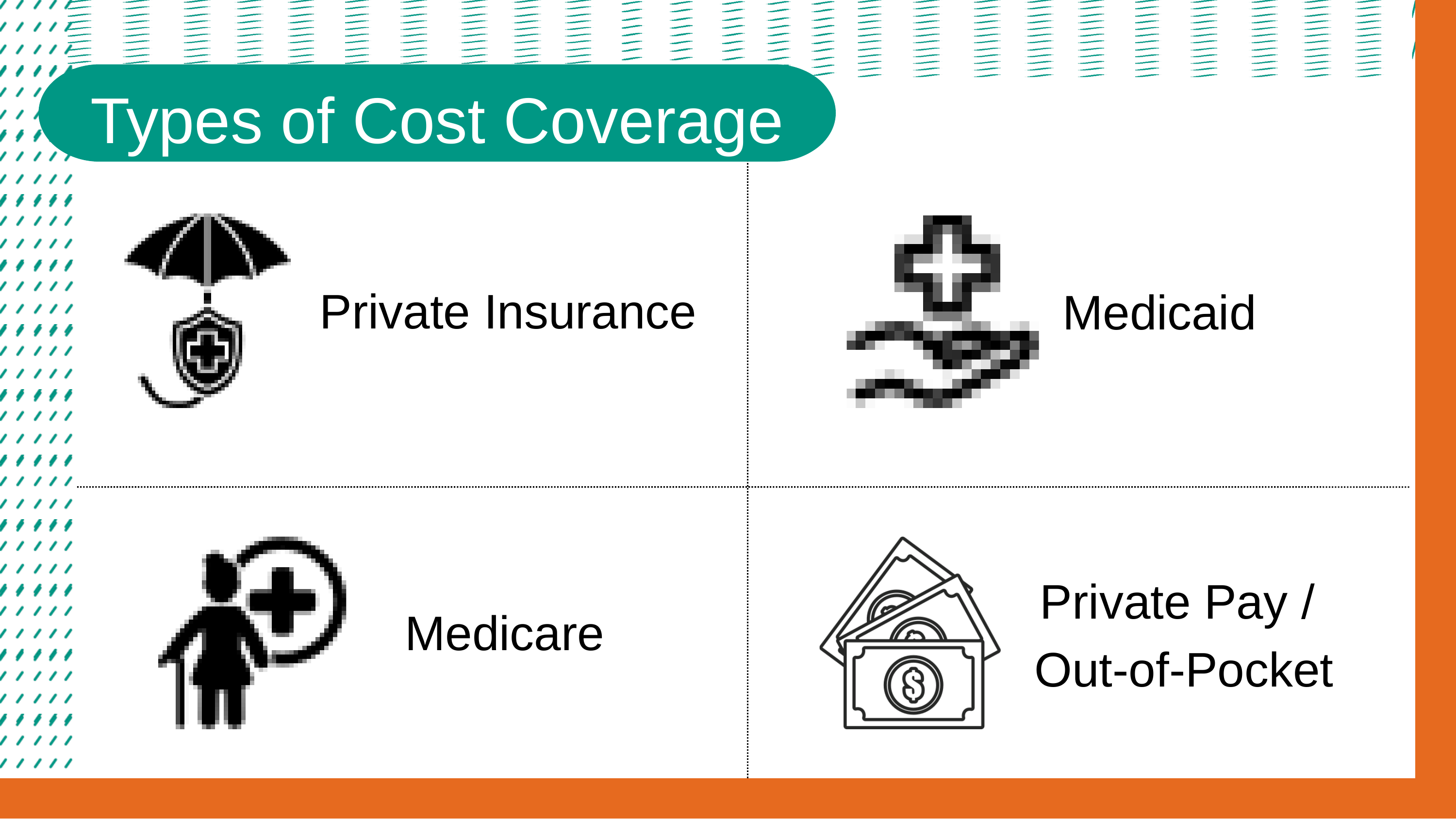

Types of Cost Coverage

Private Insurance
Medicaid

Private Pay /
Out-of-Pocket
Medicare